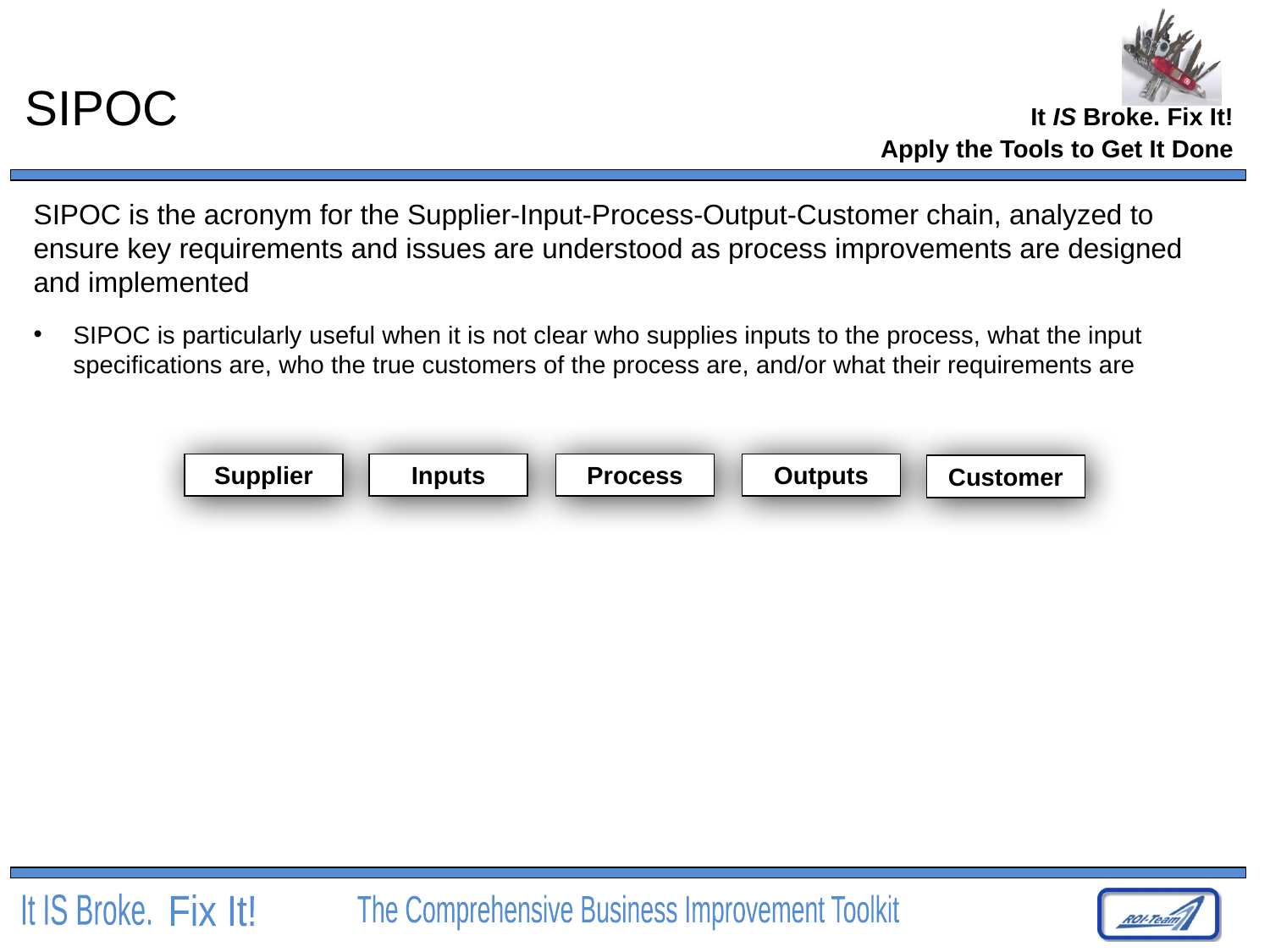

# SIPOC
Apply the Tools to Get It Done
SIPOC is the acronym for the Supplier-Input-Process-Output-Customer chain, analyzed to ensure key requirements and issues are understood as process improvements are designed and implemented
SIPOC is particularly useful when it is not clear who supplies inputs to the process, what the input specifications are, who the true customers of the process are, and/or what their requirements are
Supplier
Inputs
Process
Outputs
Customer